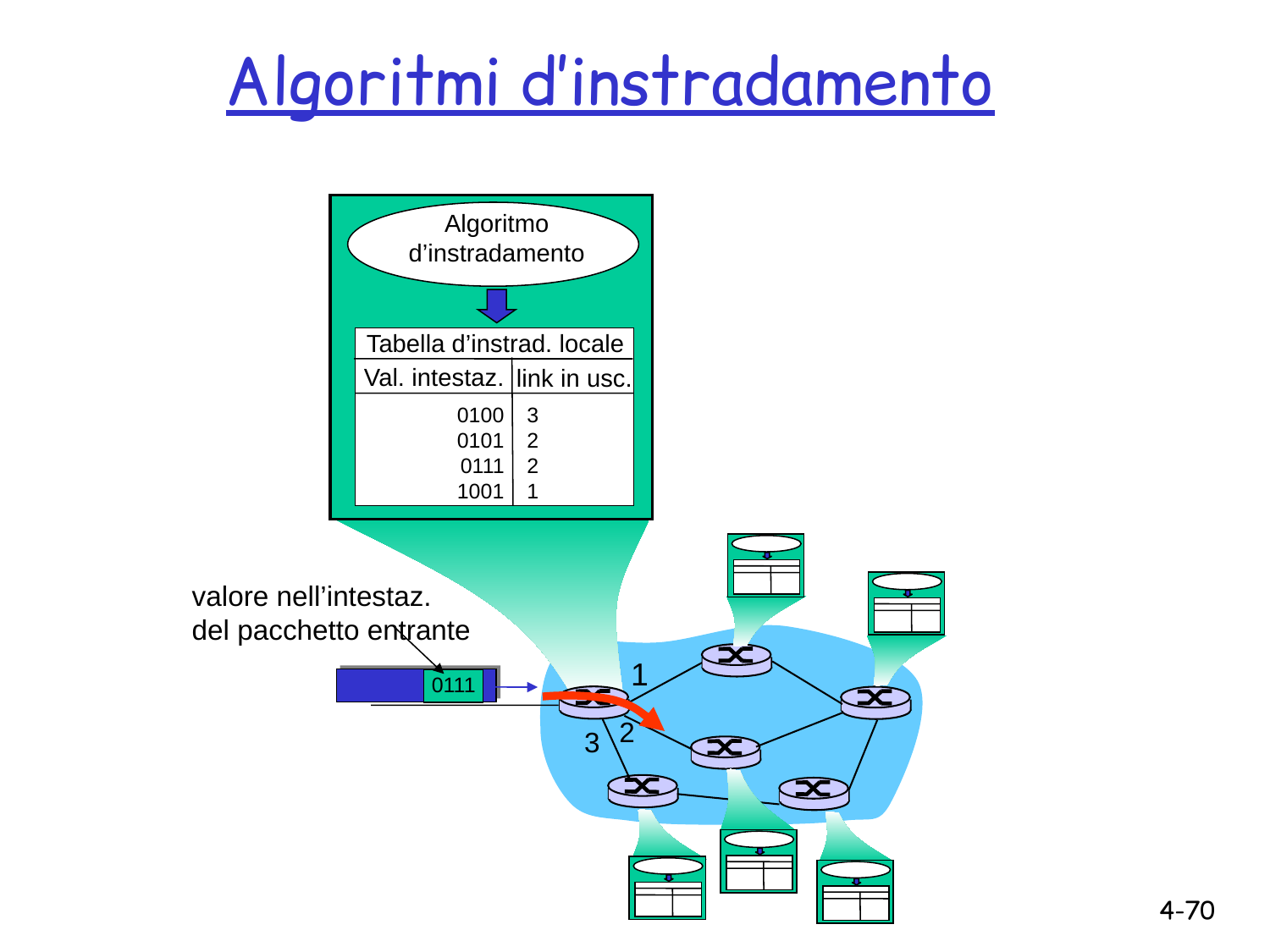

# Algoritmi d’instradamento

Algoritmo d’instradamento

Tabella d’instrad. locale

Val. intestaz.
link in usc.

0100
0101
0111
1001
3
2
2
1

valore nell’intestaz.
del pacchetto entrante

1

0111

2

3

4-70